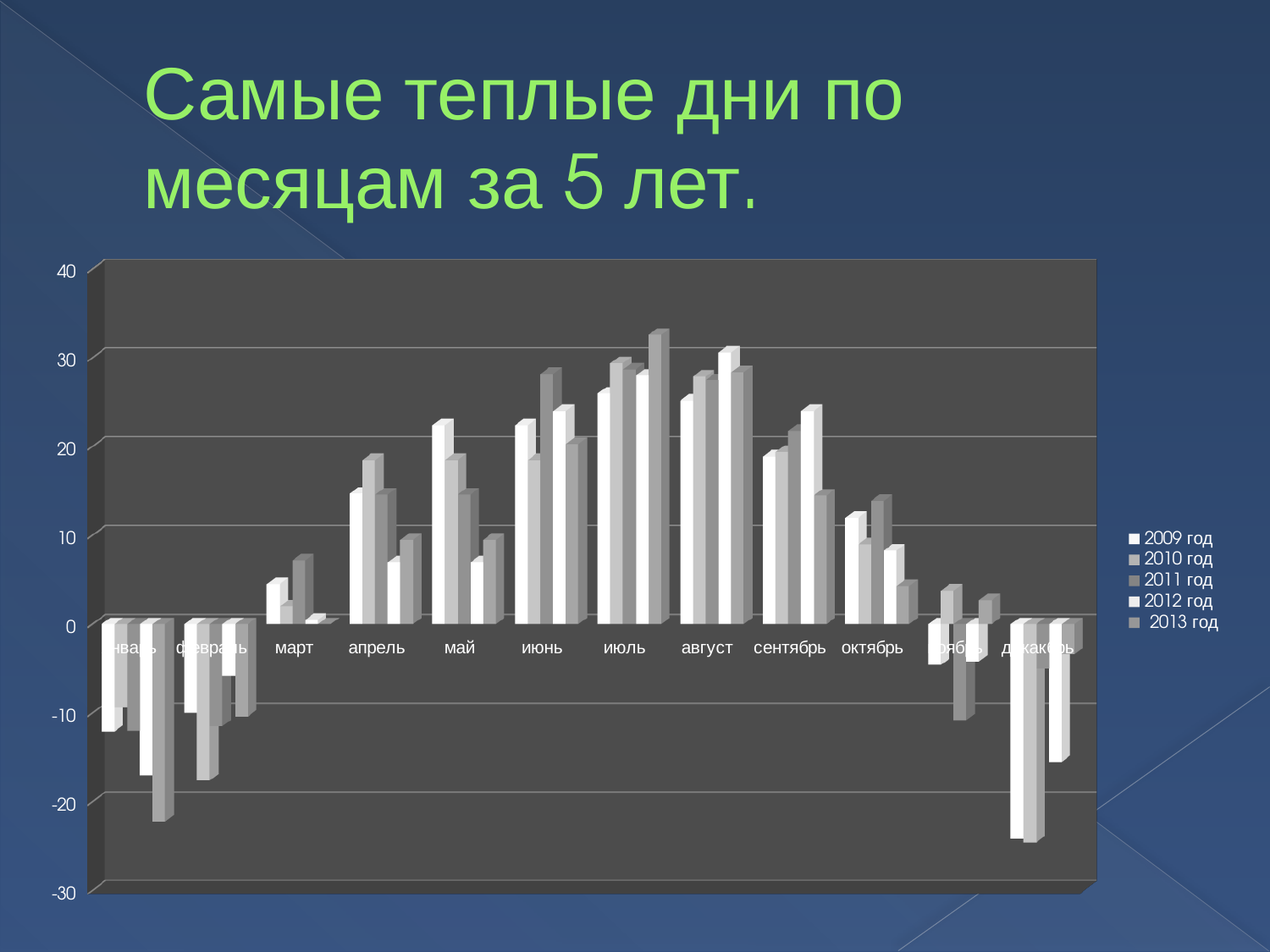

# Самые теплые дни по месяцам за 5 лет.

[unsupported chart]